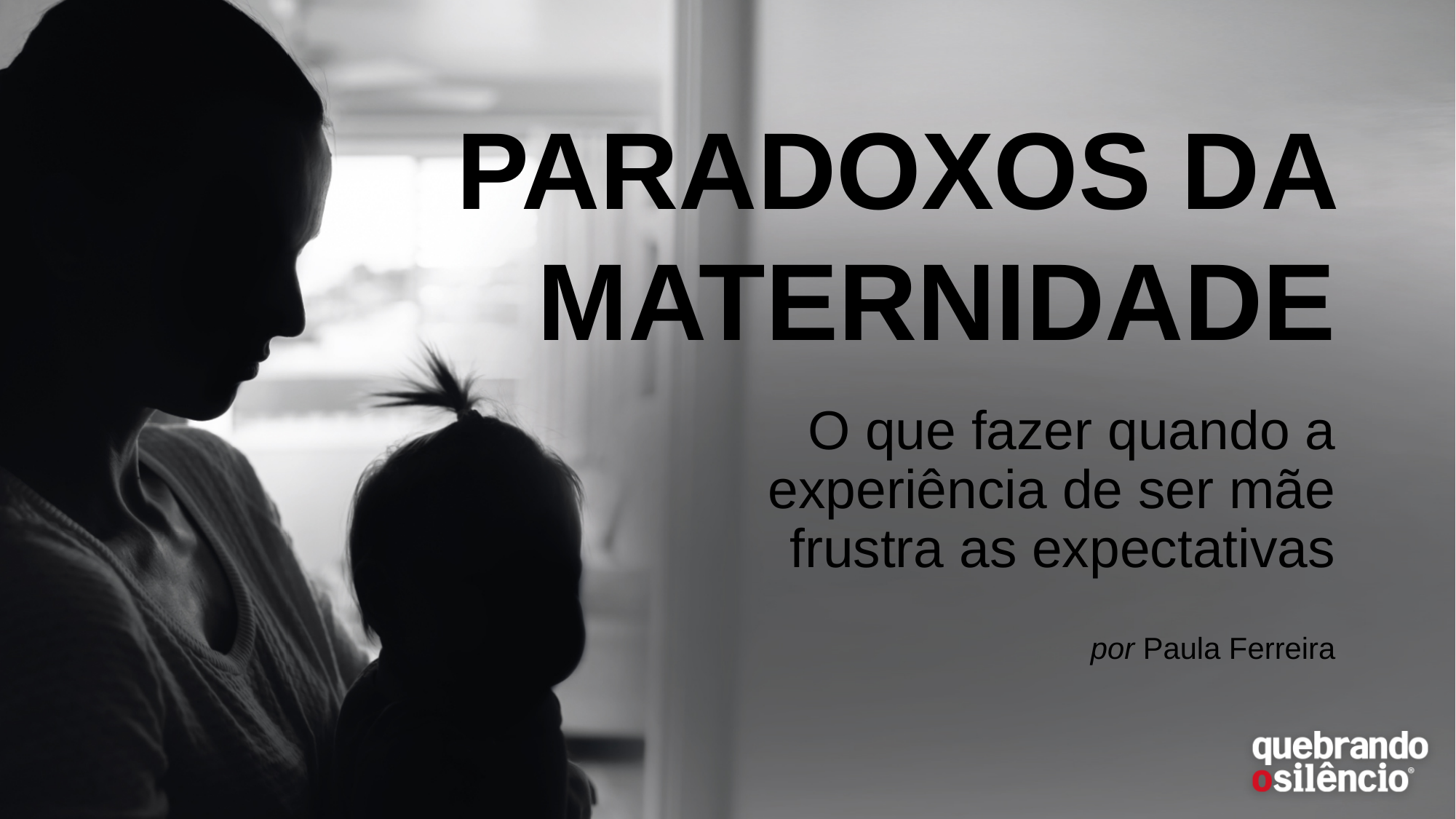

# PARADOXOS DA MATERNIDADE
O que fazer quando a experiência de ser mãe frustra as expectativas
por Paula Ferreira